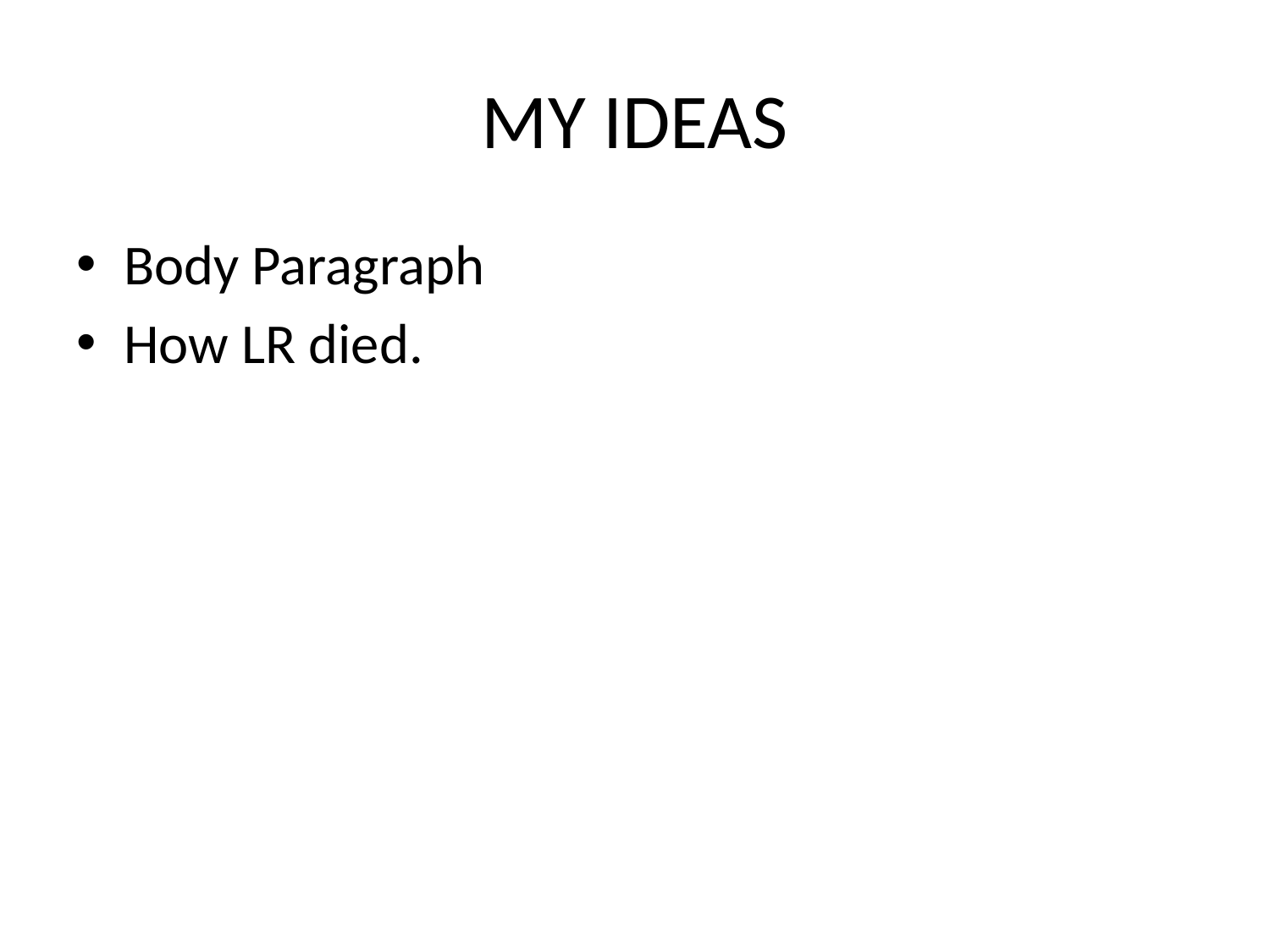

# MY IDEAS
Body Paragraph
How LR died.